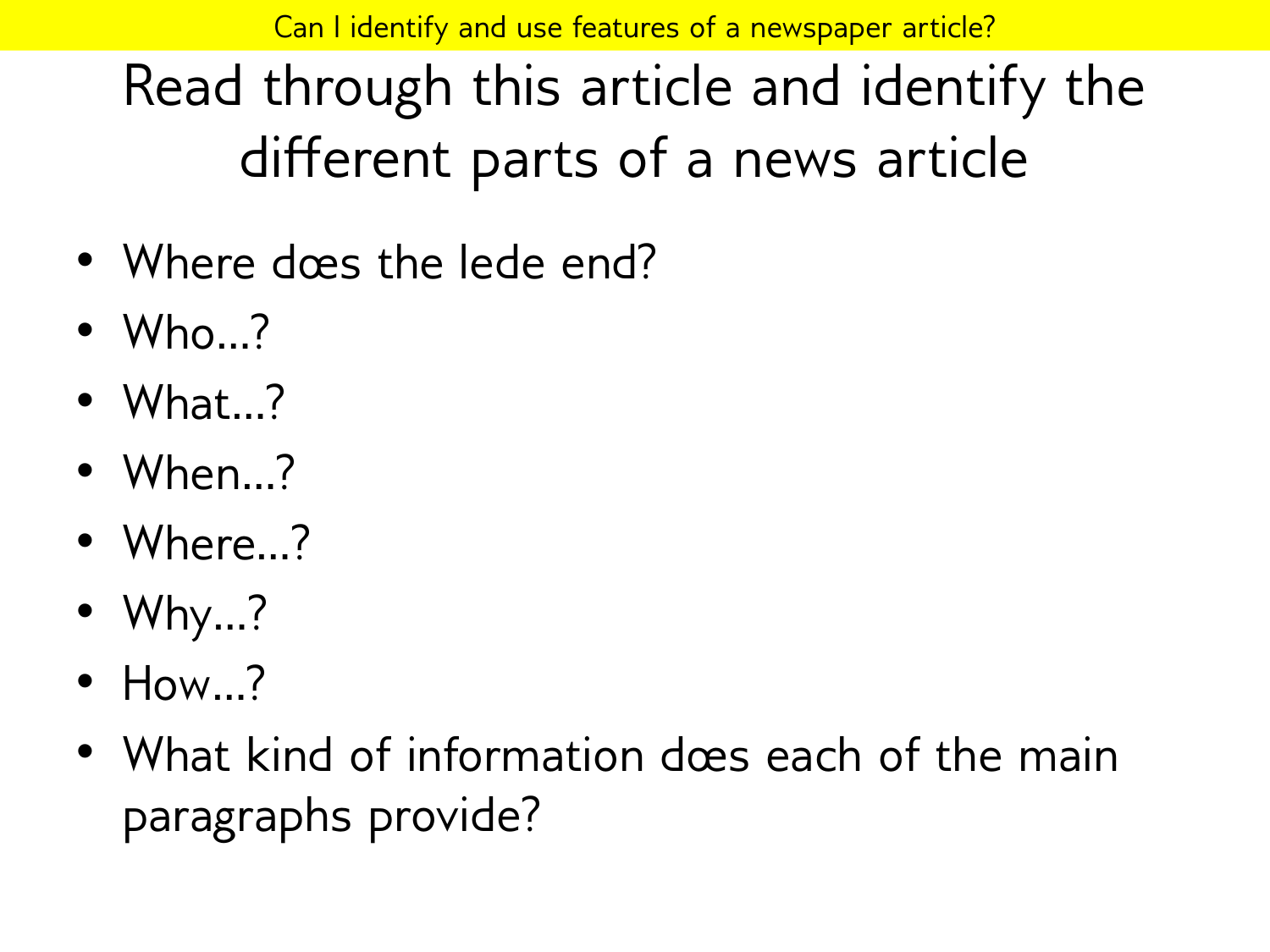

Can I identify and use features of a newspaper article?
# Read through this article and identify the different parts of a news article
Where does the lede end?
Who…?
What…?
When…?
Where…?
Why…?
How…?
What kind of information does each of the main paragraphs provide?